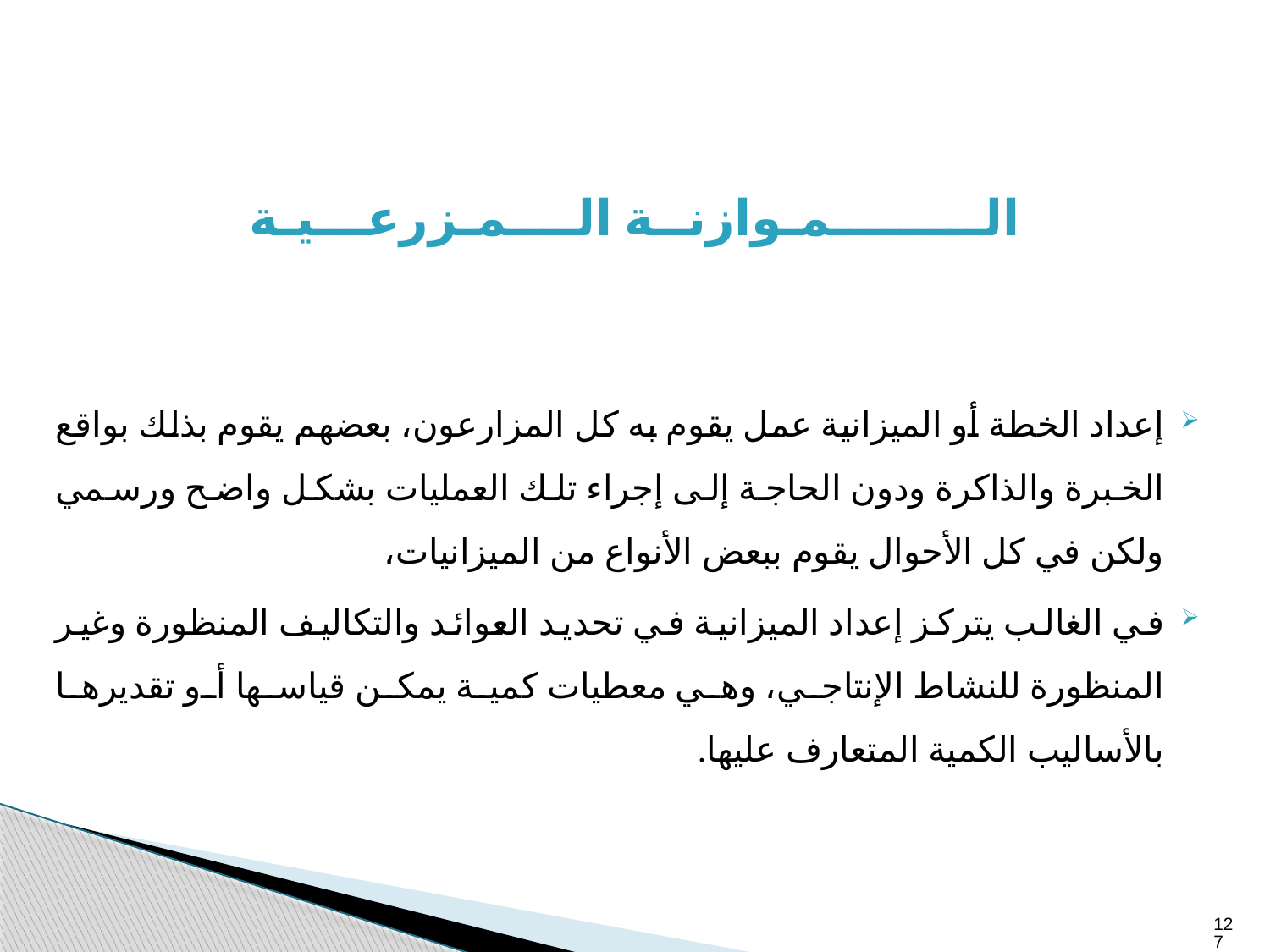

الـــــــــمـوازنــة الــــمـزرعـــيـة

إعداد الخطة أو الميزانية عمل يقوم به كل المزارعون، بعضهم يقوم بذلك بواقع الخبرة والذاكرة ودون الحاجة إلى إجراء تلك العمليات بشكل واضح ورسمي ولكن في كل الأحوال يقوم ببعض الأنواع من الميزانيات،
في الغالب يتركز إعداد الميزانية في تحديد العوائد والتكاليف المنظورة وغير المنظورة للنشاط الإنتاجي، وهي معطيات كمية يمكن قياسها أو تقديرها بالأساليب الكمية المتعارف عليها.
127